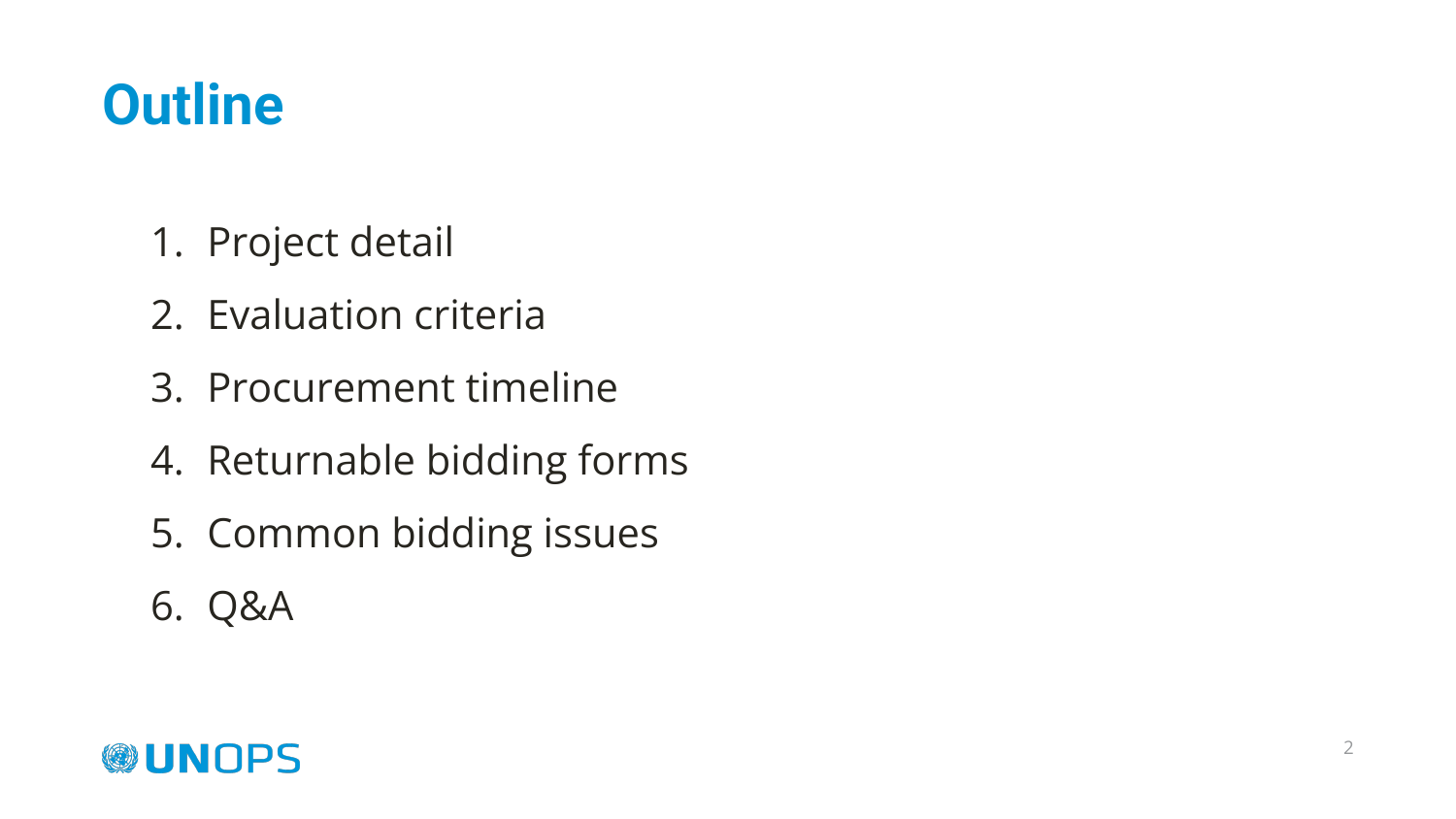

# Outline
Project detail
Evaluation criteria
Procurement timeline
Returnable bidding forms
Common bidding issues
Q&A
2